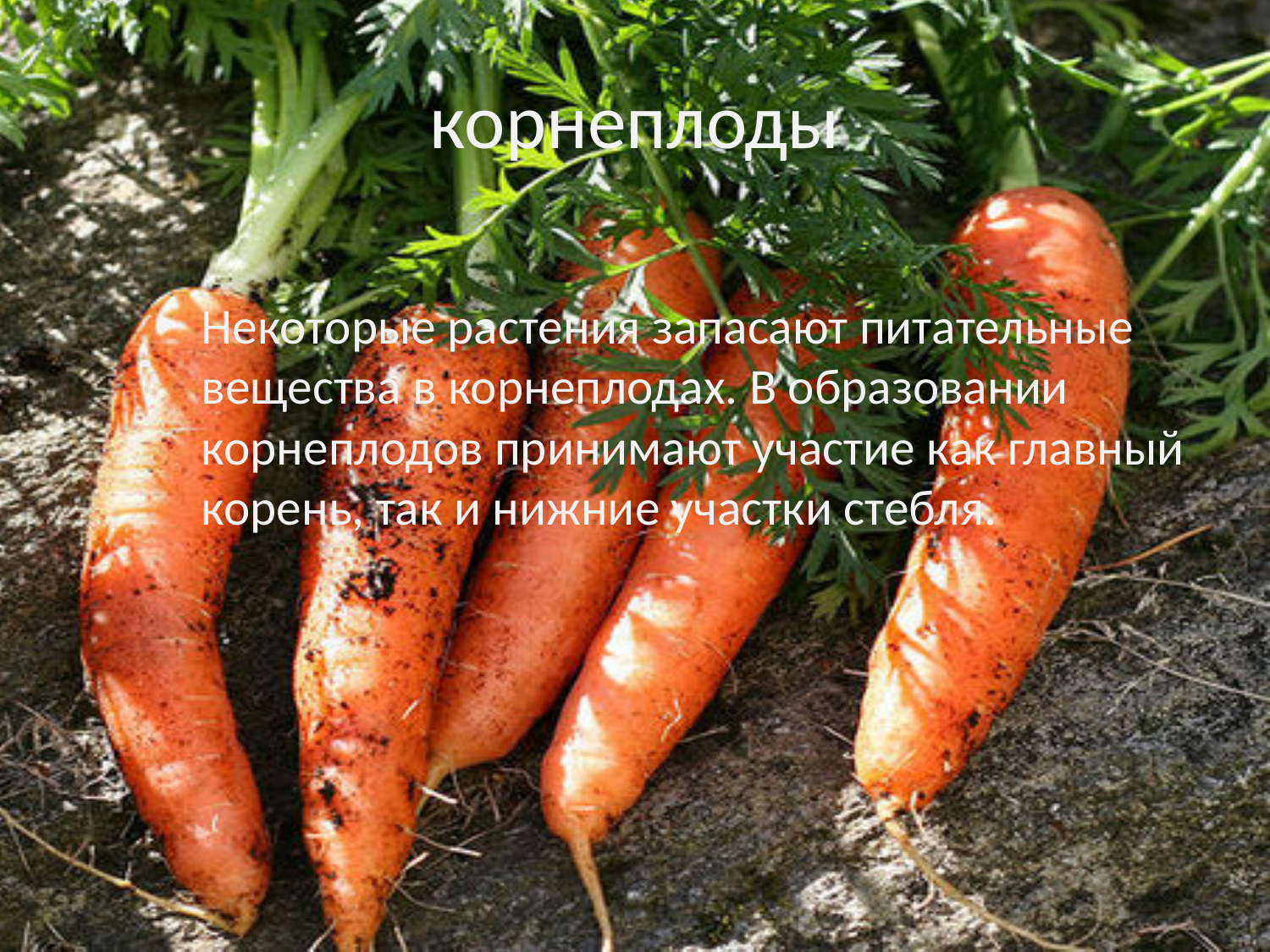

# корнеплоды
Некоторые растения запасают питательные вещества в корнеплодах. В образовании корнеплодов принимают участие как главный корень, так и нижние участки стебля.